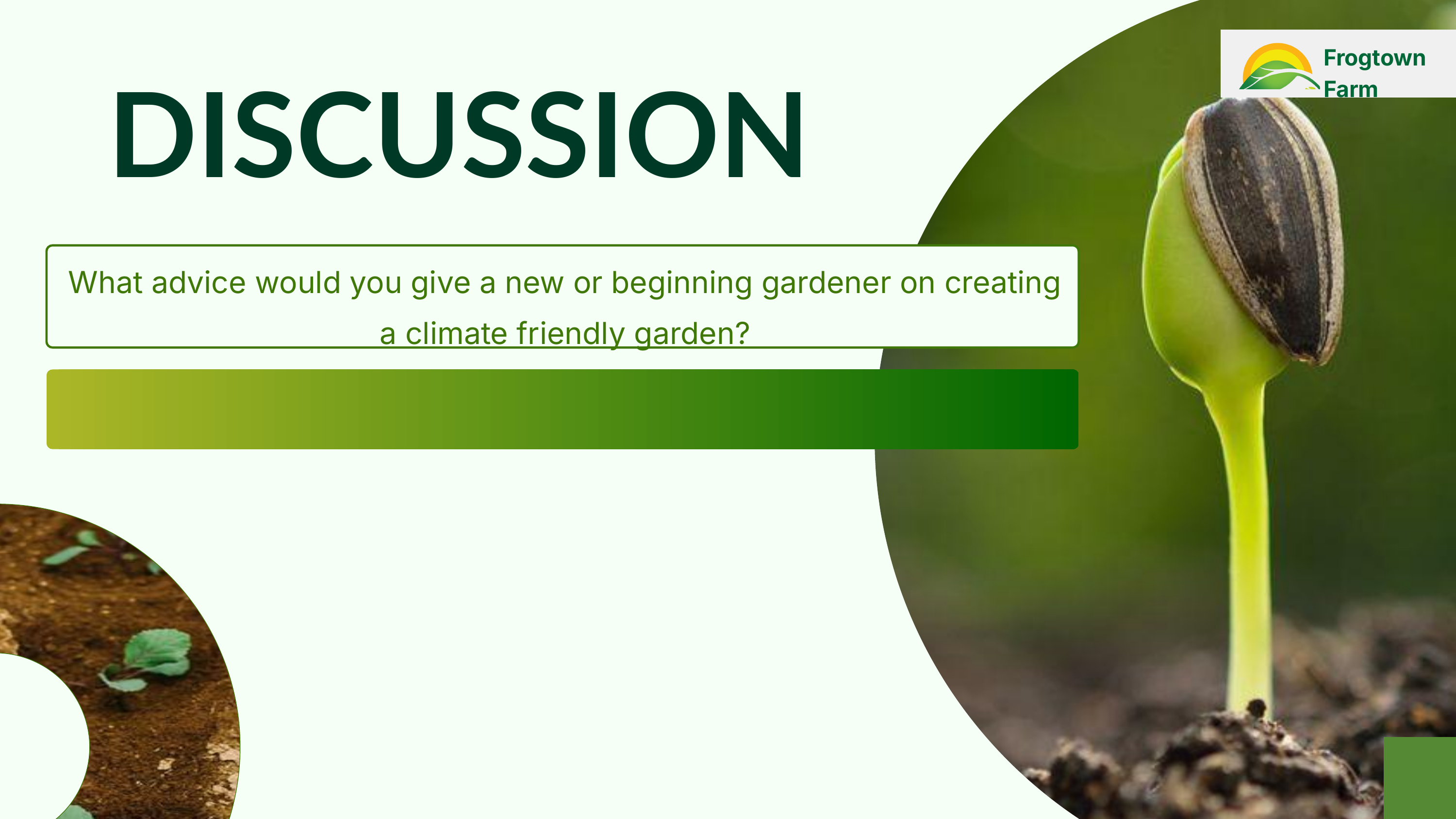

FrogtownFarm
DISCUSSION

What advice would you give a new or beginning gardener on creating a climate friendly garden?